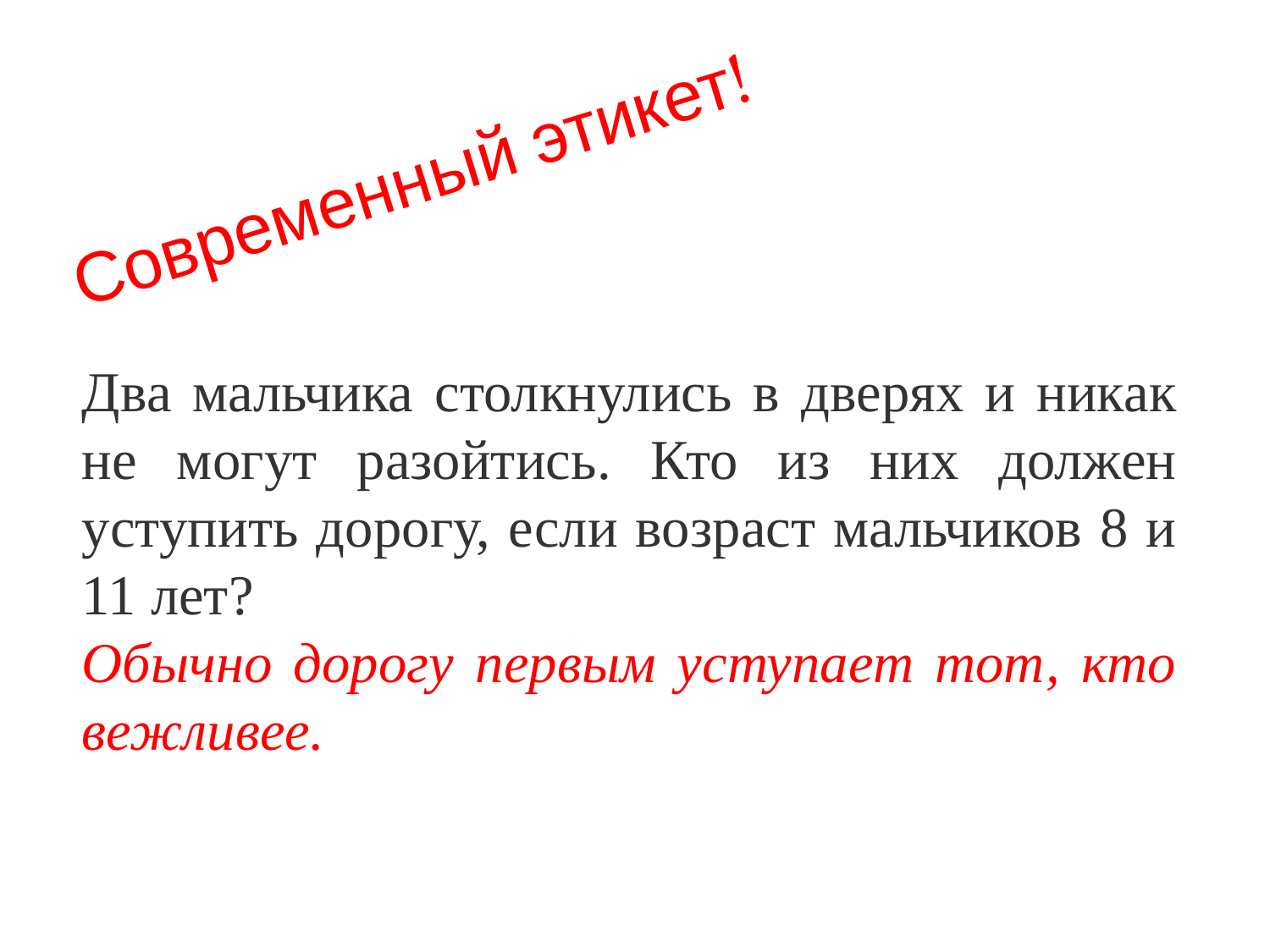

Современный этикет!
Два мальчика столкнулись в дверях и никак не могут разойтись. Кто из них должен уступить дорогу, если возраст мальчиков 8 и 11 лет?
Обычно дорогу первым уступает тот, кто вежливее.